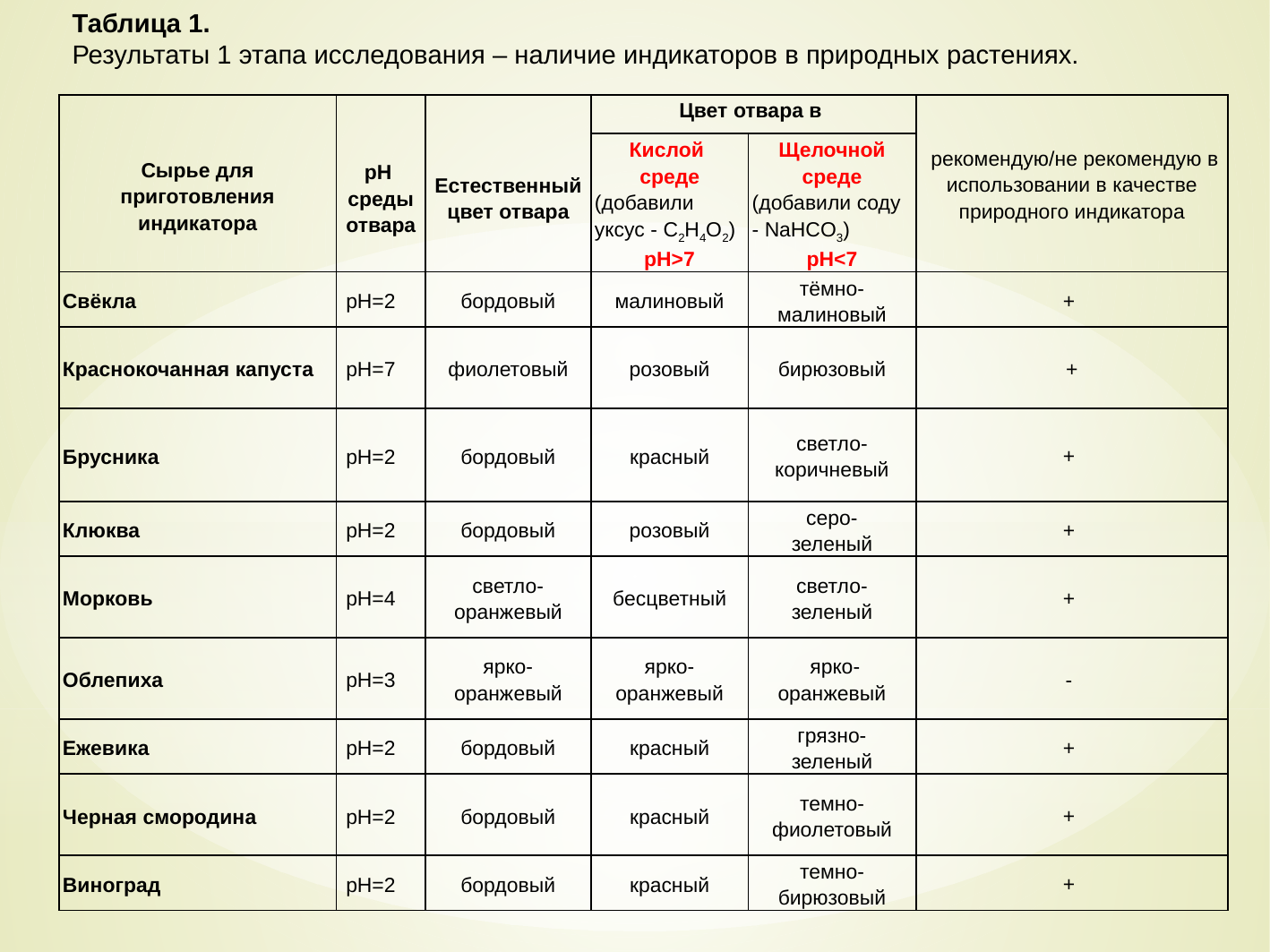

Таблица 1.
Результаты 1 этапа исследования – наличие индикаторов в природных растениях.
| Сырье для приготовления индикатора | pH среды отвара | Естественный цвет отвара | Цвет отвара в |  | рекомендую/не рекомендую в использовании в качестве природного индикатора |
| --- | --- | --- | --- | --- | --- |
|  |  |  | Кислой среде (добавили уксус - С2Н4O2) pH>7 | Щелочной среде (добавили соду - NaHCO3) pH<7 |  |
| Свёкла | pH=2 | бордовый | малиновый | тёмно-малиновый | + |
| Краснокочанная капуста | pH=7 | фиолетовый | розовый | бирюзовый | + |
| Брусника | pH=2 | бордовый | красный | светло-коричневый | + |
| Клюква | pH=2 | бордовый | розовый | серо- зеленый | + |
| Морковь | pH=4 | светло-оранжевый | бесцветный | светло- зеленый | + |
| Облепиха | pH=3 | ярко-оранжевый | ярко-оранжевый | ярко-оранжевый | - |
| Ежевика | pH=2 | бордовый | красный | грязно- зеленый | + |
| Черная смородина | pH=2 | бордовый | красный | темно-фиолетовый | + |
| Виноград | pH=2 | бордовый | красный | темно-бирюзовый | + |